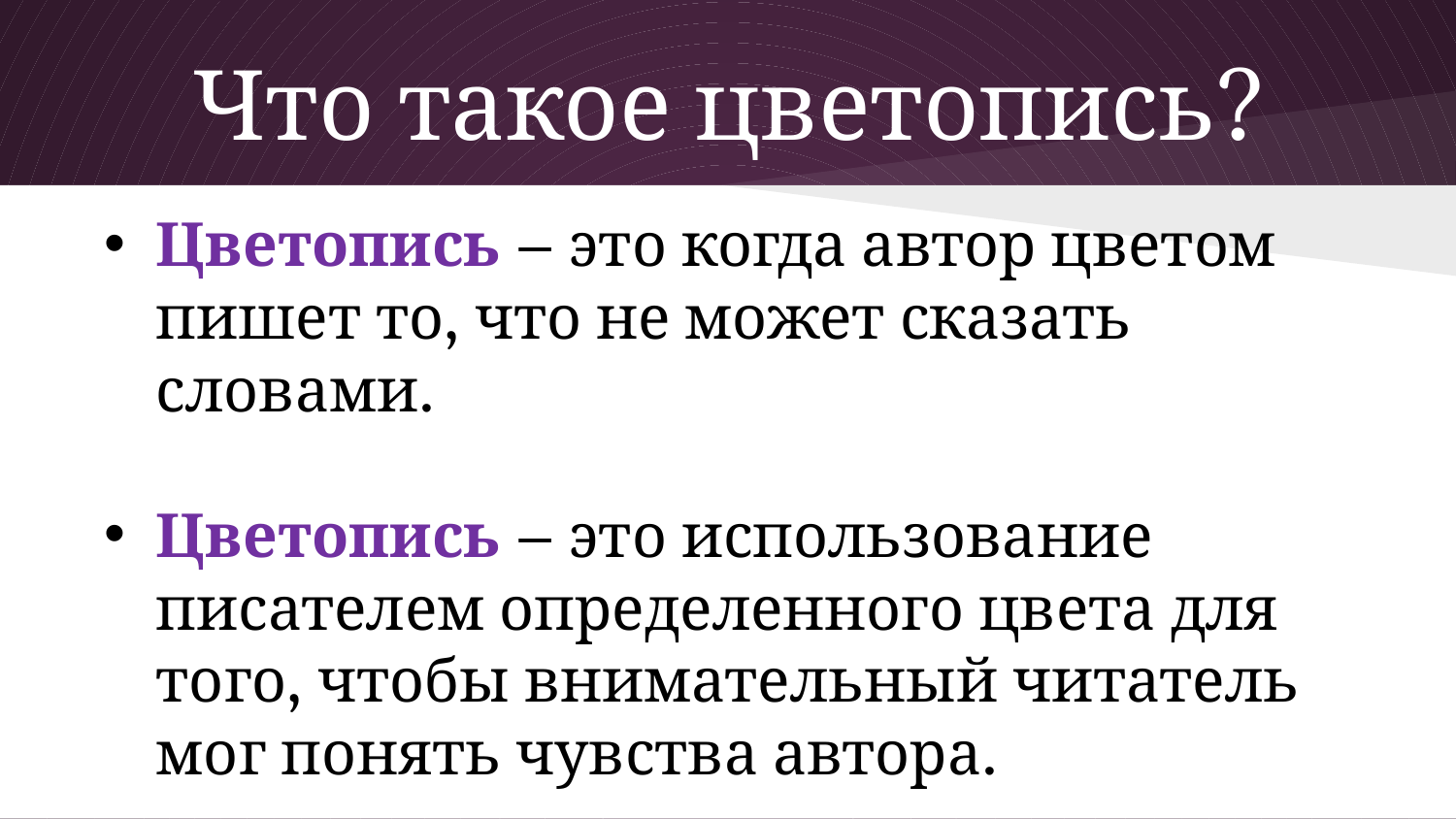

# Что такое цветопись?
Цветопись – это когда автор цветом пишет то, что не может сказать словами.

Цветопись – это использование писателем определенного цвета для того, чтобы внимательный читатель мог понять чувства автора.